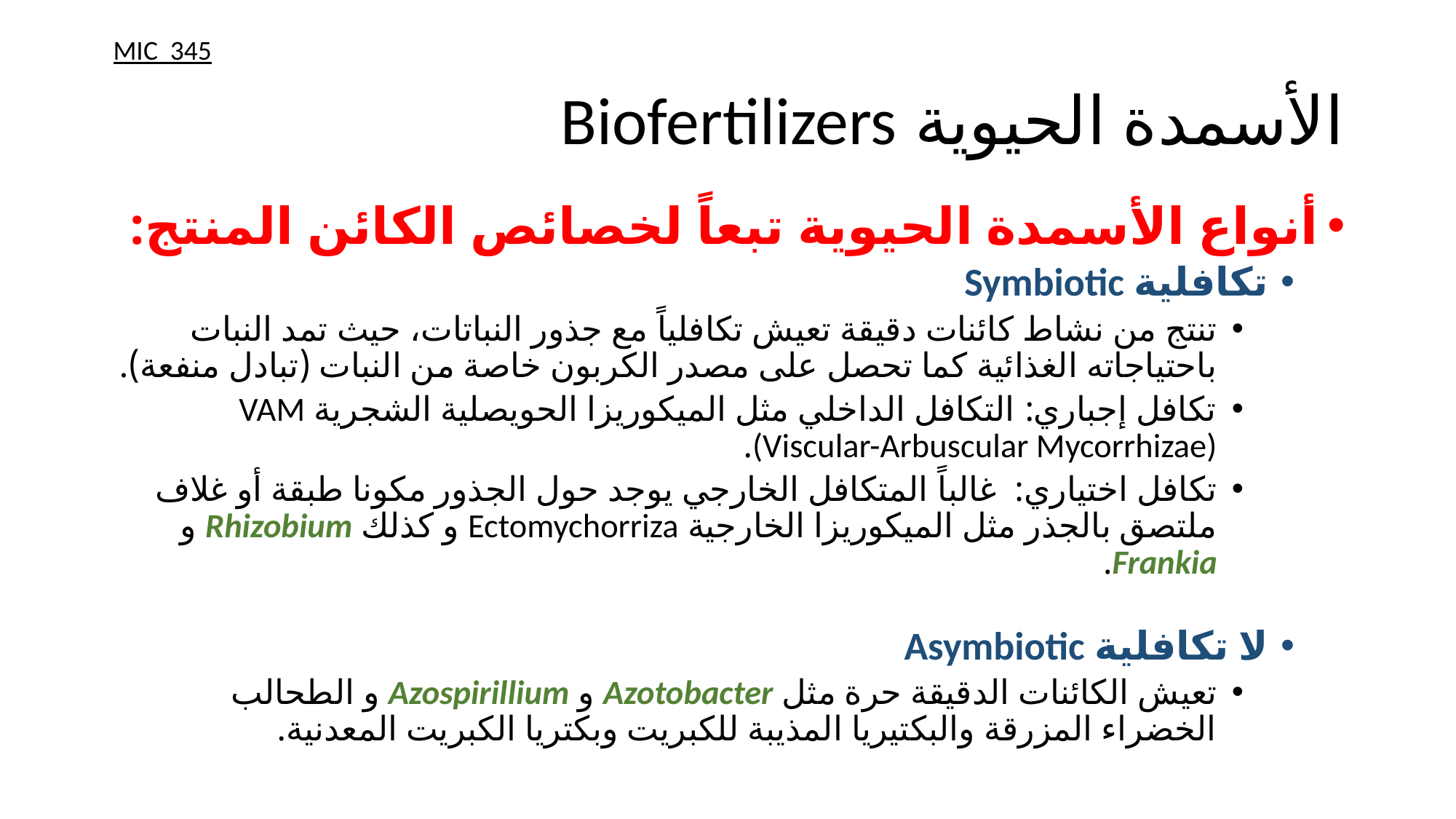

MIC  345
# الأسمدة الحيوية Biofertilizers
أنواع الأسمدة الحيوية تبعاً لخصائص الكائن المنتج:
تكافلية Symbiotic
تنتج من نشاط كائنات دقيقة تعيش تكافلياً مع جذور النباتات، حيث تمد النبات باحتياجاته الغذائية كما تحصل على مصدر الكربون خاصة من النبات (تبادل منفعة).
تكافل إجباري: التكافل الداخلي مثل الميكوريزا الحويصلية الشجرية VAM (Viscular-Arbuscular Mycorrhizae).
تكافل اختياري:  غالباً المتكافل الخارجي يوجد حول الجذور مكونا طبقة أو غلاف ملتصق بالجذر مثل الميكوريزا الخارجية Ectomychorriza و كذلك Rhizobium و Frankia.

لا تكافلية Asymbiotic
تعيش الكائنات الدقيقة حرة مثل Azotobacter و Azospirillium و الطحالب الخضراء المزرقة والبكتيريا المذيبة للكبريت وبكتريا الكبريت المعدنية.